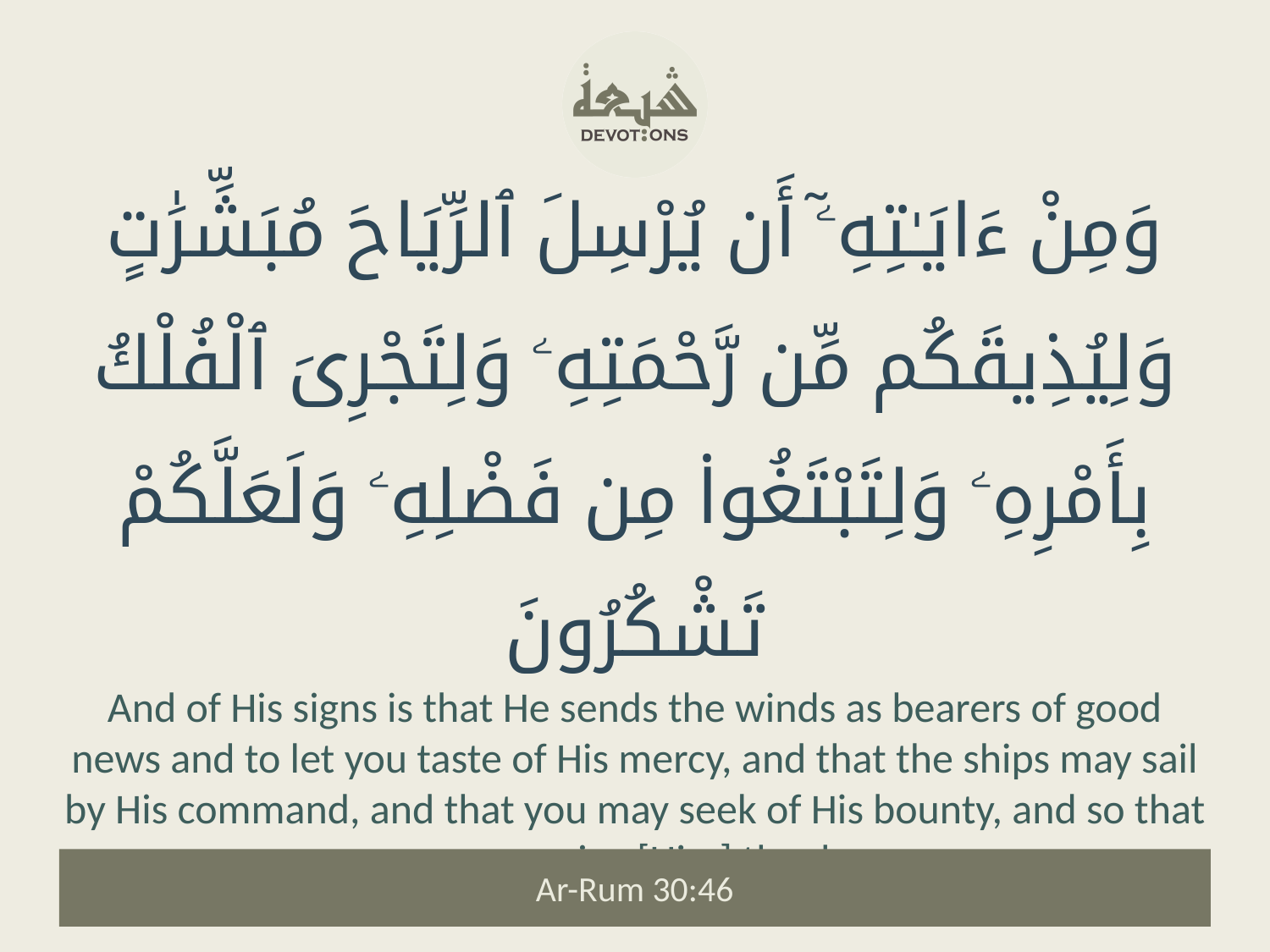

وَمِنْ ءَايَـٰتِهِۦٓ أَن يُرْسِلَ ٱلرِّيَاحَ مُبَشِّرَٰتٍ وَلِيُذِيقَكُم مِّن رَّحْمَتِهِۦ وَلِتَجْرِىَ ٱلْفُلْكُ بِأَمْرِهِۦ وَلِتَبْتَغُوا۟ مِن فَضْلِهِۦ وَلَعَلَّكُمْ تَشْكُرُونَ
And of His signs is that He sends the winds as bearers of good news and to let you taste of His mercy, and that the ships may sail by His command, and that you may seek of His bounty, and so that you may give [Him] thanks.
Ar-Rum 30:46